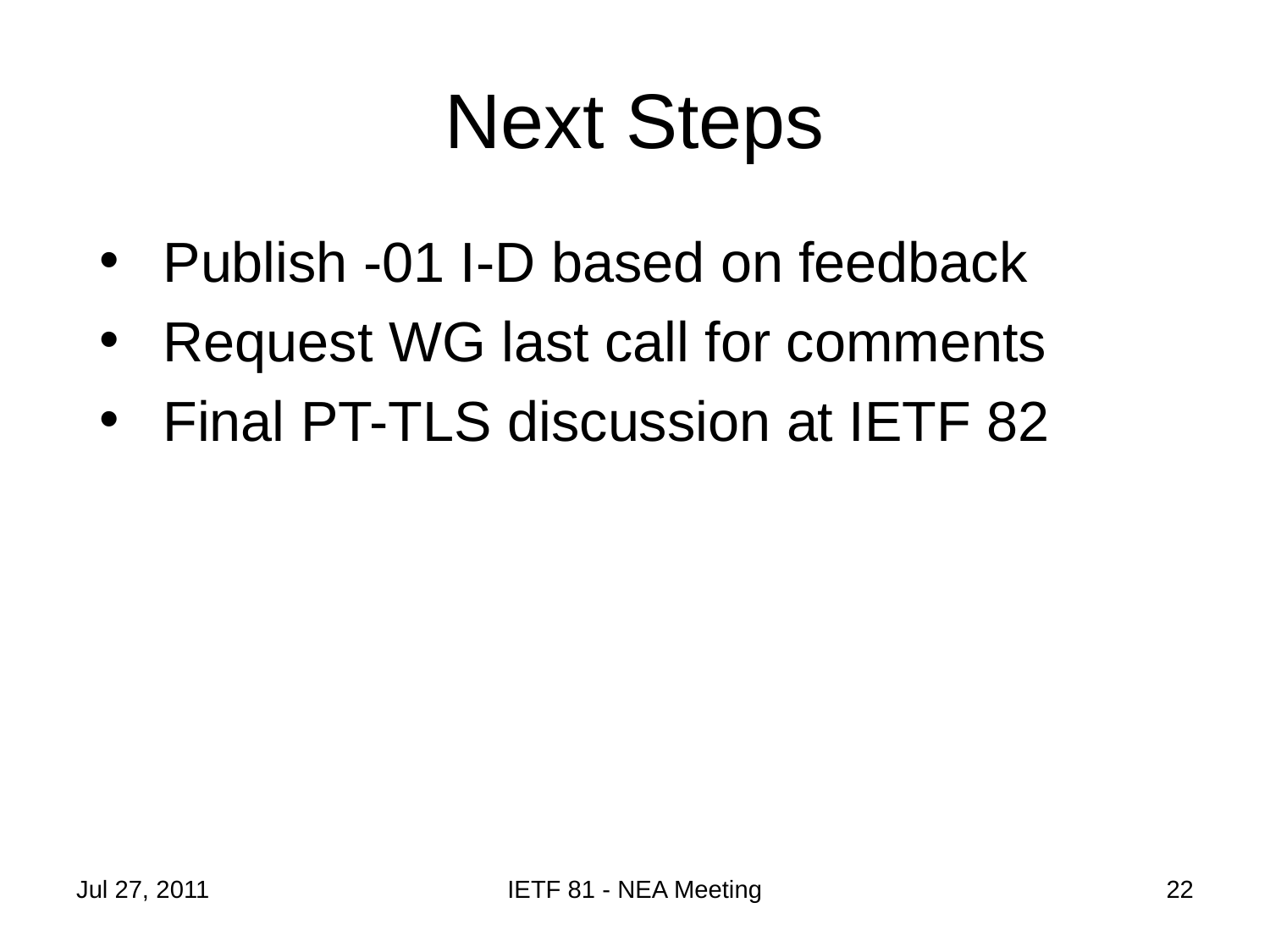

# Next Steps
Publish -01 I-D based on feedback
Request WG last call for comments
Final PT-TLS discussion at IETF 82

Jul 27, 2011
IETF 81 - NEA Meeting
22